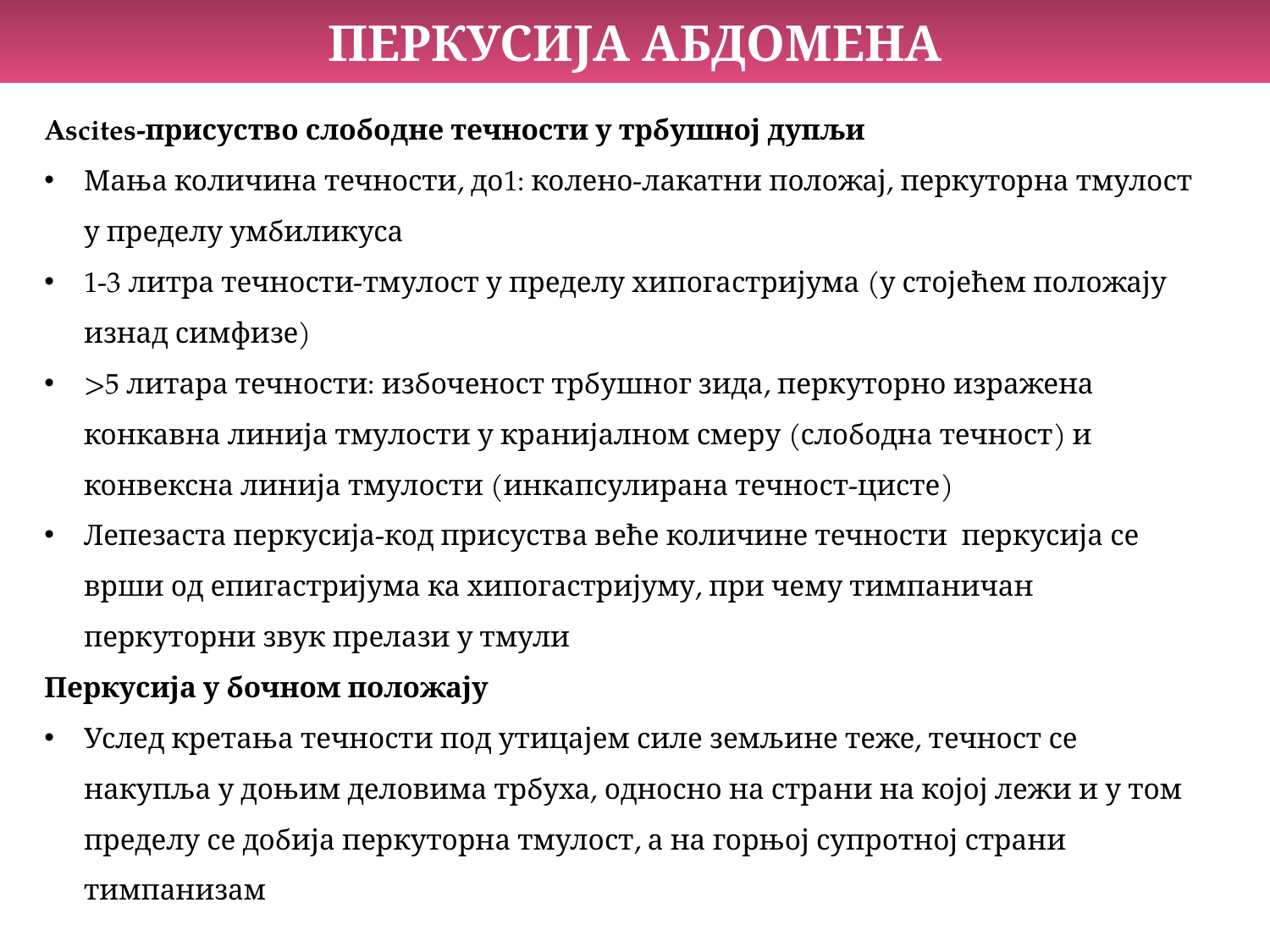

ПЕРКУСИЈА АБДОМЕНА
Ascites-присуство слободне течности у трбушној дупљи
Мања количина течности, до1: колено-лакатни положај, перкуторна тмулост у пределу умбиликуса
1-3 литра течности-тмулост у пределу хипогастријума (у стојећем положају изнад симфизе)
>5 литара течности: избоченост трбушног зида, перкуторно изражена конкавна линија тмулости у кранијалном смеру (слободна течност) и конвексна линија тмулости (инкапсулирана течност-цисте)
Лепезаста перкусија-код присуства веће количине течности  перкусија се врши од епигастријума ка хипогастријуму, при чему тимпаничан перкуторни звук прелази у тмули
Перкусија у бочном положају
Услед кретања течности под утицајем силе земљине теже, течност се накупља у доњим деловима трбуха, односно на страни на којој лежи и у том пределу се добија перкуторна тмулост, а на горњој супротној страни тимпанизам